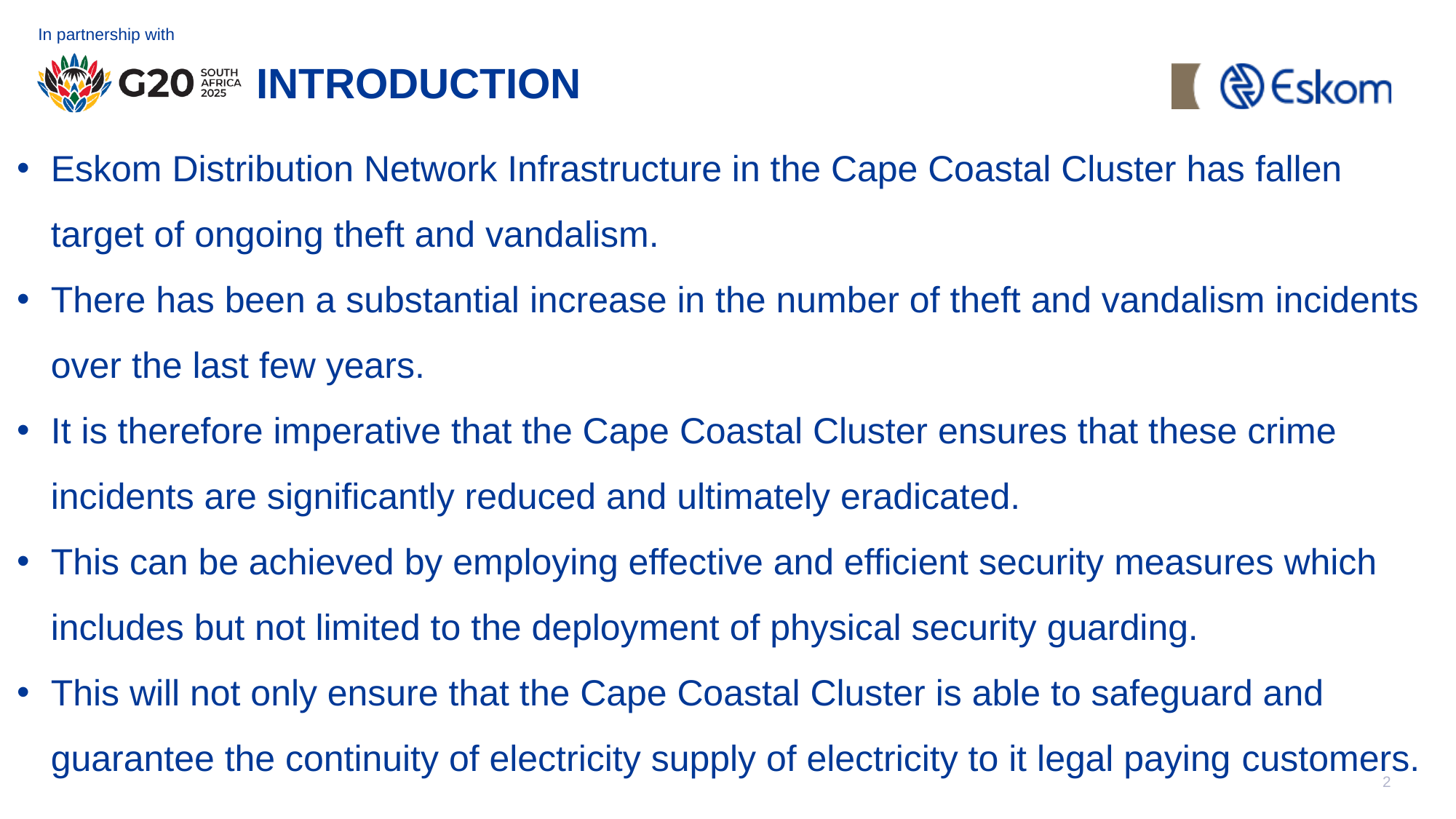

#
INTRODUCTION
Eskom Distribution Network Infrastructure in the Cape Coastal Cluster has fallen target of ongoing theft and vandalism.
There has been a substantial increase in the number of theft and vandalism incidents over the last few years.
It is therefore imperative that the Cape Coastal Cluster ensures that these crime incidents are significantly reduced and ultimately eradicated.
This can be achieved by employing effective and efficient security measures which includes but not limited to the deployment of physical security guarding.
This will not only ensure that the Cape Coastal Cluster is able to safeguard and guarantee the continuity of electricity supply of electricity to it legal paying customers.
2